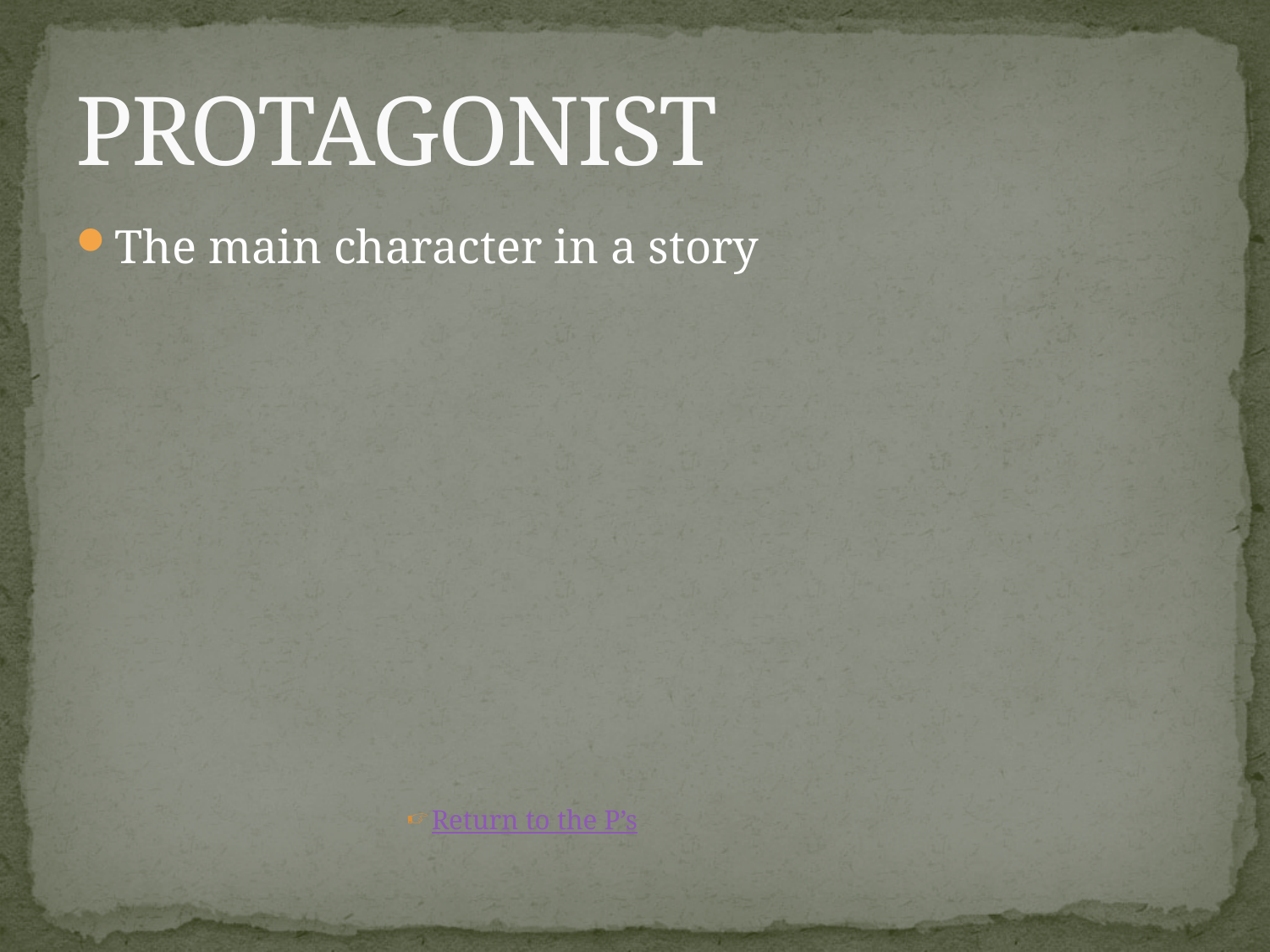

# PROTAGONIST
The main character in a story

Return to the P’s